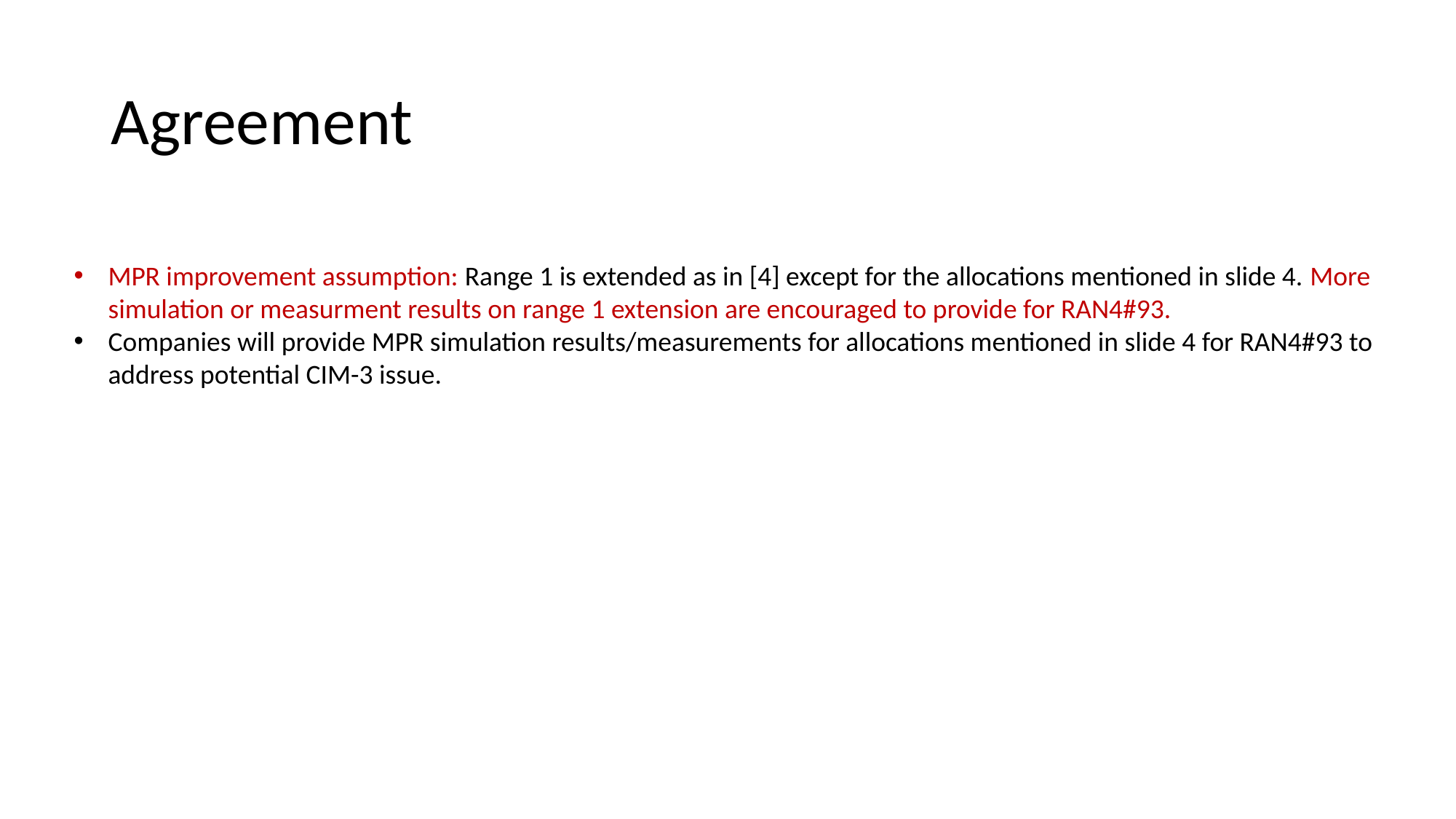

# Agreement
MPR improvement assumption: Range 1 is extended as in [4] except for the allocations mentioned in slide 4. More simulation or measurment results on range 1 extension are encouraged to provide for RAN4#93.
Companies will provide MPR simulation results/measurements for allocations mentioned in slide 4 for RAN4#93 to address potential CIM-3 issue.